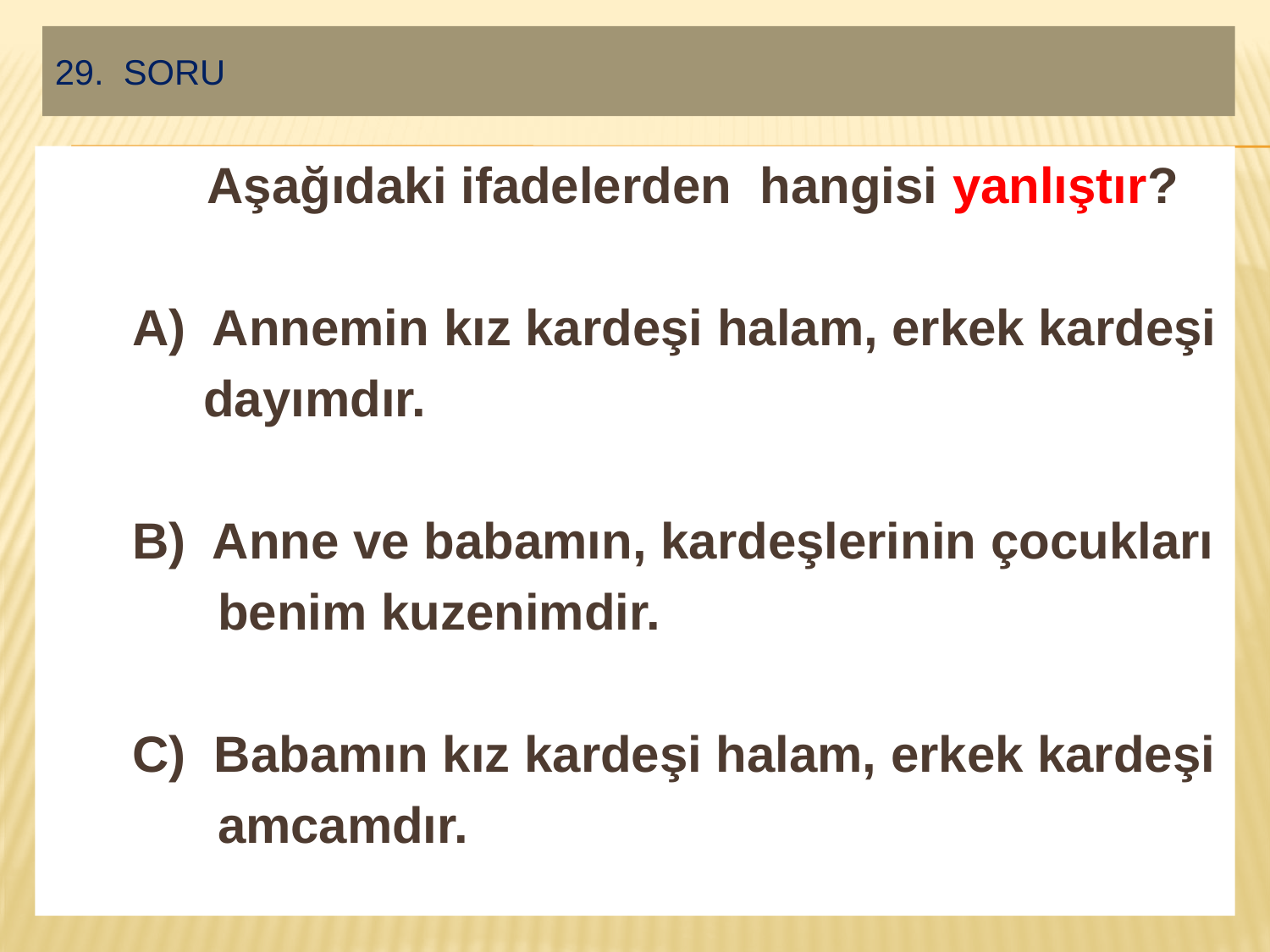

# 29.  soru
             Aşağıdaki ifadelerden  hangisi yanlıştır?

      A)  Annemin kız kardeşi halam, erkek kardeşi
           dayımdır.

      B)  Anne ve babamın, kardeşlerinin çocukları
            benim kuzenimdir.

      C)  Babamın kız kardeşi halam, erkek kardeşi
            amcamdır.